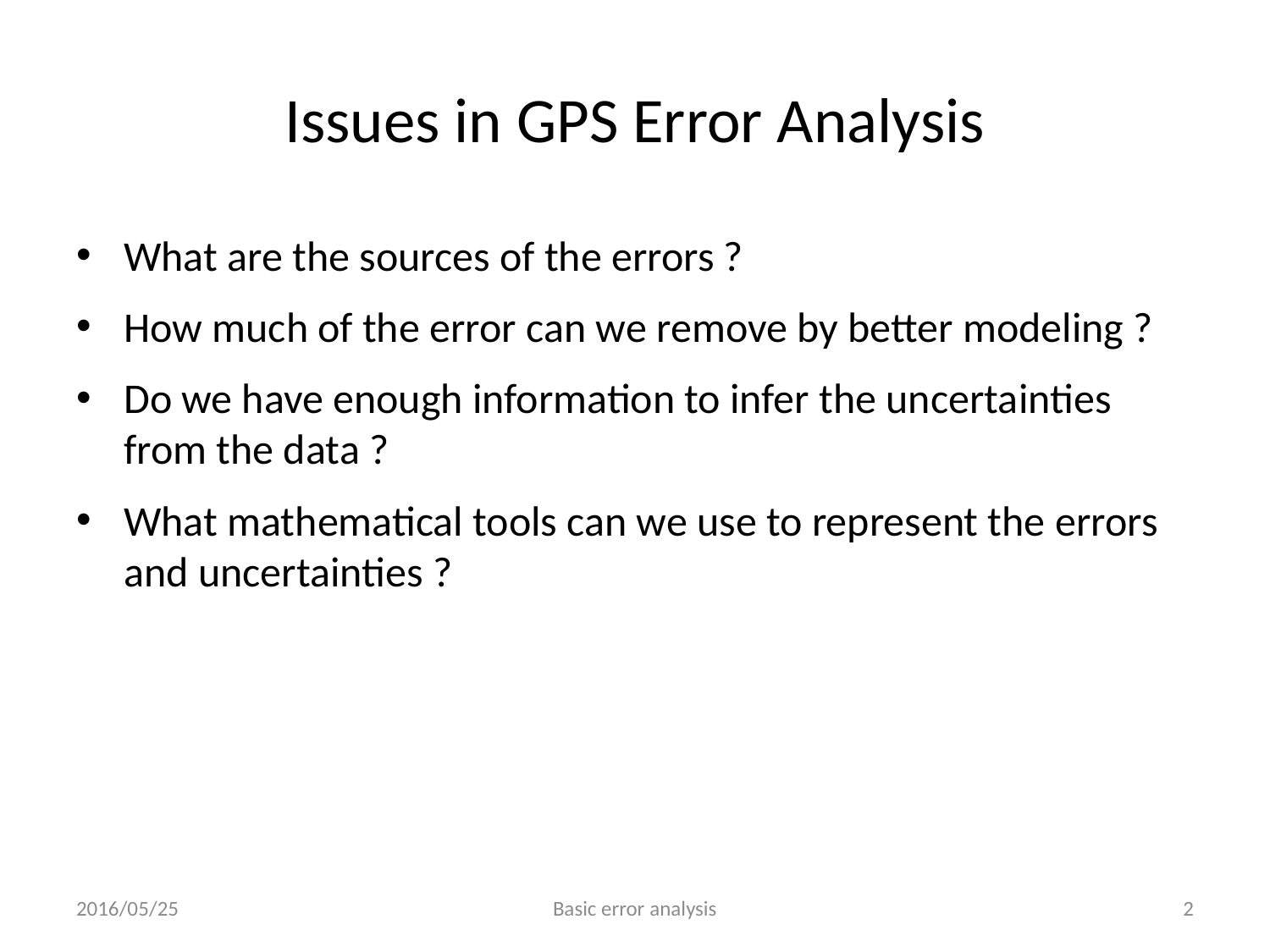

# Issues in GPS Error Analysis
What are the sources of the errors ?
How much of the error can we remove by better modeling ?
Do we have enough information to infer the uncertainties from the data ?
What mathematical tools can we use to represent the errors and uncertainties ?

2016/05/25
Basic error analysis
2